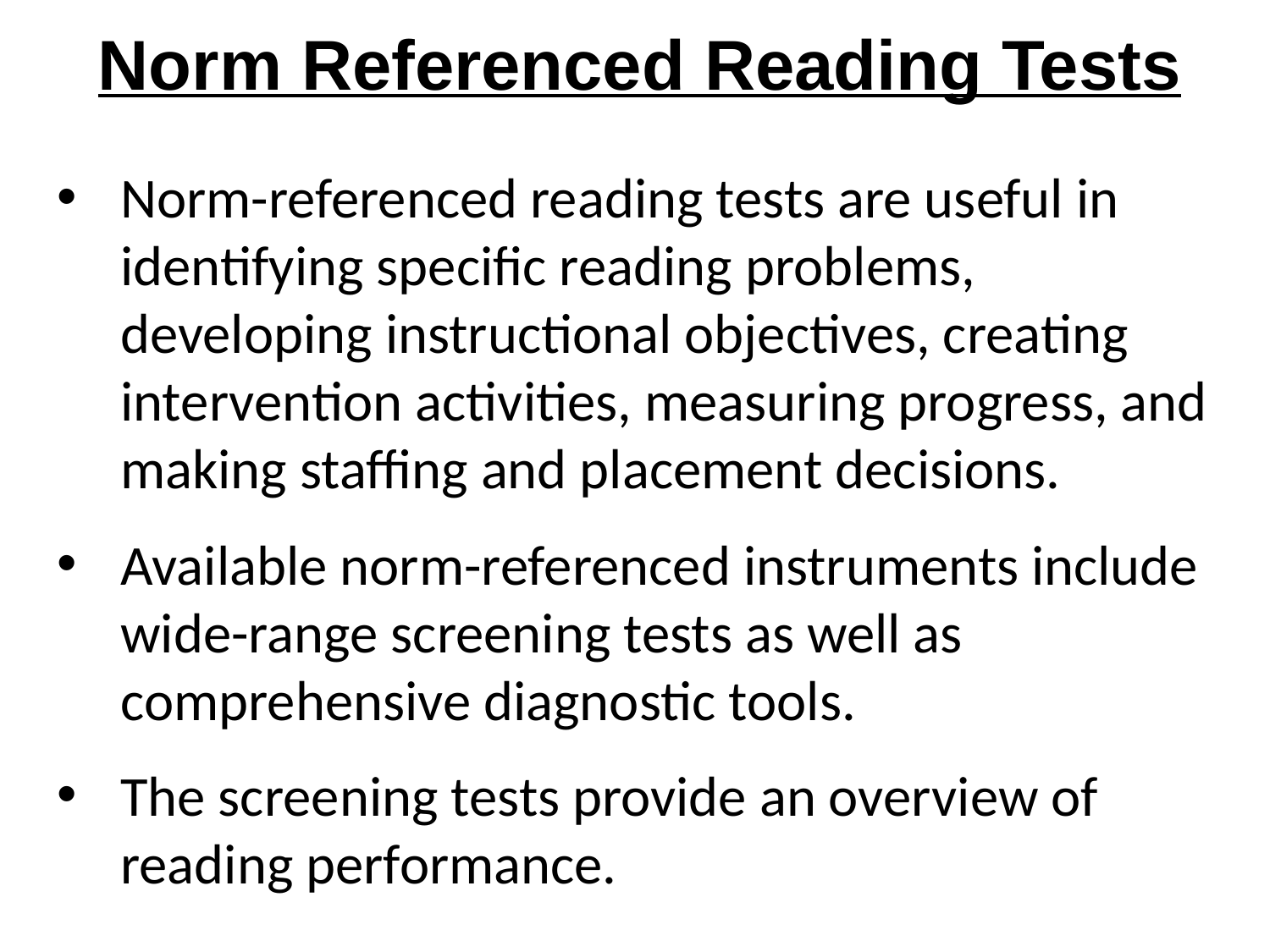

Norm Referenced Reading Tests

Norm-referenced reading tests are useful in identifying specific reading problems, developing instructional objectives, creating intervention activities, measuring progress, and making staffing and placement decisions.
Available norm-referenced instruments include wide-range screening tests as well as comprehensive diagnostic tools.
The screening tests provide an overview of reading performance.